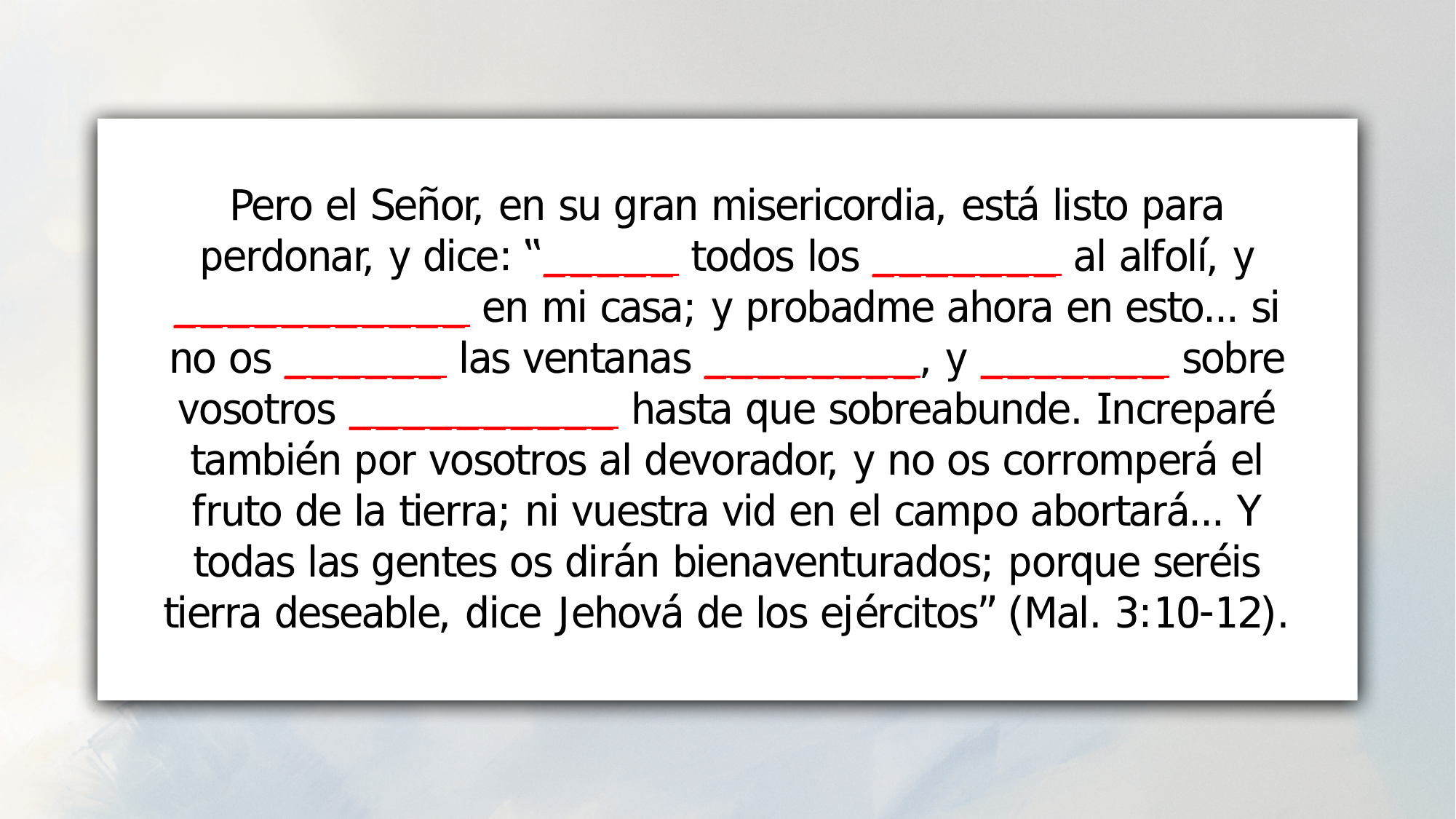

Pero el Señor, en su gran misericordia, está listo para perdonar, y dice: “_____ todos los _______ al alfolí, y ___________ en mi casa; y probadme ahora en esto… si no os ______ las ventanas ________, y _______ sobre vosotros __________ hasta que sobreabunde. Increparé también por vosotros al devorador, y no os corromperá el fruto de la tierra; ni vuestra vid en el campo abortará… Y todas las gentes os dirán bienaventurados; porque seréis tierra deseable, dice Jehová de los ejércitos” (Mal. 3:10-12).